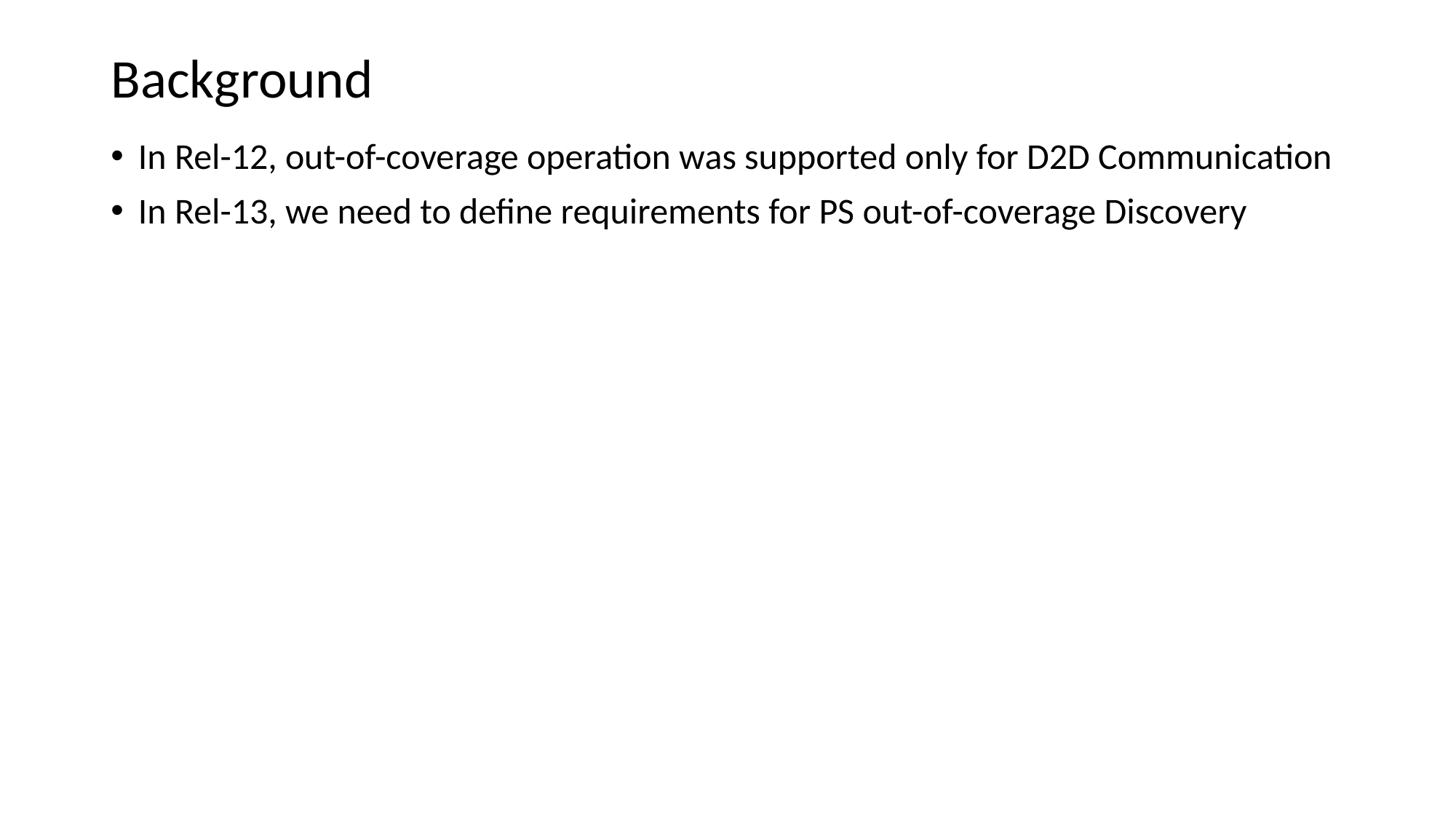

# Background
In Rel-12, out-of-coverage operation was supported only for D2D Communication
In Rel-13, we need to define requirements for PS out-of-coverage Discovery